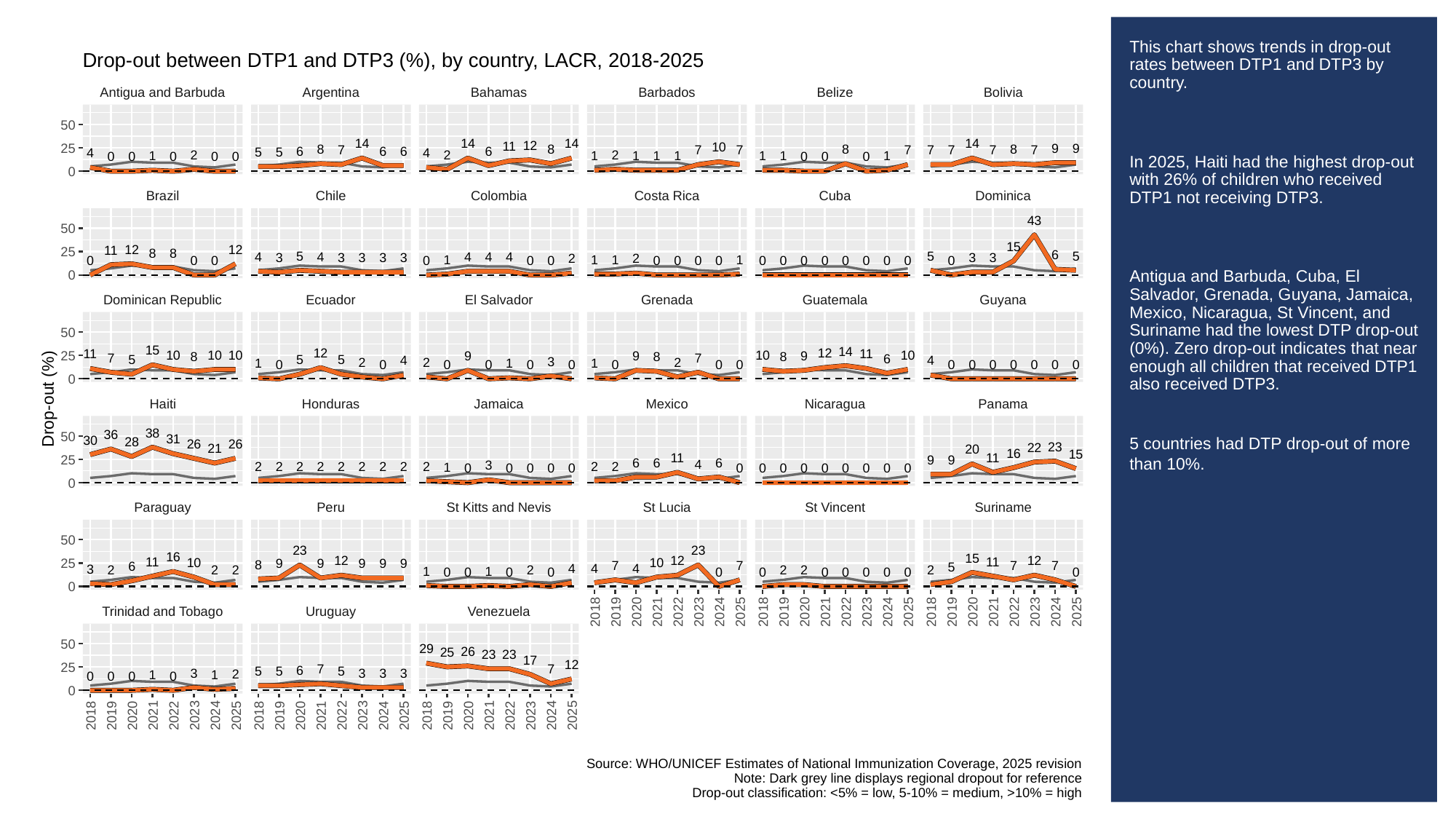

# This chart shows trends in drop-out rates between DTP1 and DTP3 by country.

In 2025, Haiti had the highest drop-out with 26% of children who received DTP1 not receiving DTP3.

Antigua and Barbuda, Cuba, El Salvador, Grenada, Guyana, Jamaica, Mexico, Nicaragua, St Vincent, and Suriname had the lowest DTP drop-out (0%). Zero drop-out indicates that near enough all children that received DTP1 also received DTP3.

5 countries had DTP drop-out of more than 10%.

Drop-out between DTP1 and DTP3 (%), by country, LACR, 2018-2025
Antigua and Barbuda
Argentina
Bahamas
Barbados
Belize
Bolivia

50

14
14
14
14
12
11
10
25
9
9
8
8
8
8
7
7
7
7
7
7
7
7
6
6
6
6
5
5

4
4
2
2
2
1
1
1
1
1
1
1
1
0
0
0
0
0
0
0
0

0

Brazil
Chile
Colombia
Costa Rica
Cuba
Dominica

43

50

15
12
12
11
25
8
8
6
5
5
5

4
4
4
4
4
3
3
3
3
3
3
3
2
2
1
1
1
1
0
0
0
0
0
0
0
0
0
0
0
0
0
0
0
0
0
0
0

0

Dominican Republic
Ecuador
El Salvador
Grenada
Guatemala
Guyana

50

15
14
12
12
11
11
10
10
10
10
10
25
9
9
9
8
8
8
7
7
6
5
5
5

4
4
3
2
2
2
1
1
1
0
0
0
0
0
0
0
0
0
0
0
0
0
0
0
0

0

Drop-out (%)
Haiti
Honduras
Jamaica
Mexico
Nicaragua
Panama

38
36
50
31
30

28
26
26
23
22
21
20

16
15
11
11
25
9
9
6
6
6

4
3

2
2
2
2
2
2
2
2
2
2
2
1
0
0
0
0
0
0
0
0
0
0
0
0
0
0

0

Paraguay
Peru
St Kitts and Nevis
St Lucia
St Vincent
Suriname

50

23
23

16
15
12
12
12
11
11
10
10
25
9
9
9
9
9
8
7
7
7
7
6
5

4
4
4
3

2
2
2
2
2
2
2
1
1
0
0
0
0
0
0
0
0
0
0
0
0

0

Trinidad and Tobago
Uruguay
Venezuela
2018
2019
2020
2021
2022
2023
2024
2025
2018
2019
2020
2021
2022
2023
2024
2025
2018
2019
2020
2021
2022
2023
2024
2025

50

29
26
25
23
23
17

12
25

7
7
6
5
5
5

3
3
3
3
2
1
1
0
0
0
0

0

2018
2019
2020
2021
2022
2023
2024
2025
2018
2019
2020
2021
2022
2023
2024
2025
2018
2019
2020
2021
2022
2023
2024
2025
Source: WHO/UNICEF Estimates of National Immunization Coverage, 2025 revision
Note: Dark grey line displays regional dropout for reference
Drop-out classification: <5% = low, 5-10% = medium, >10% = high